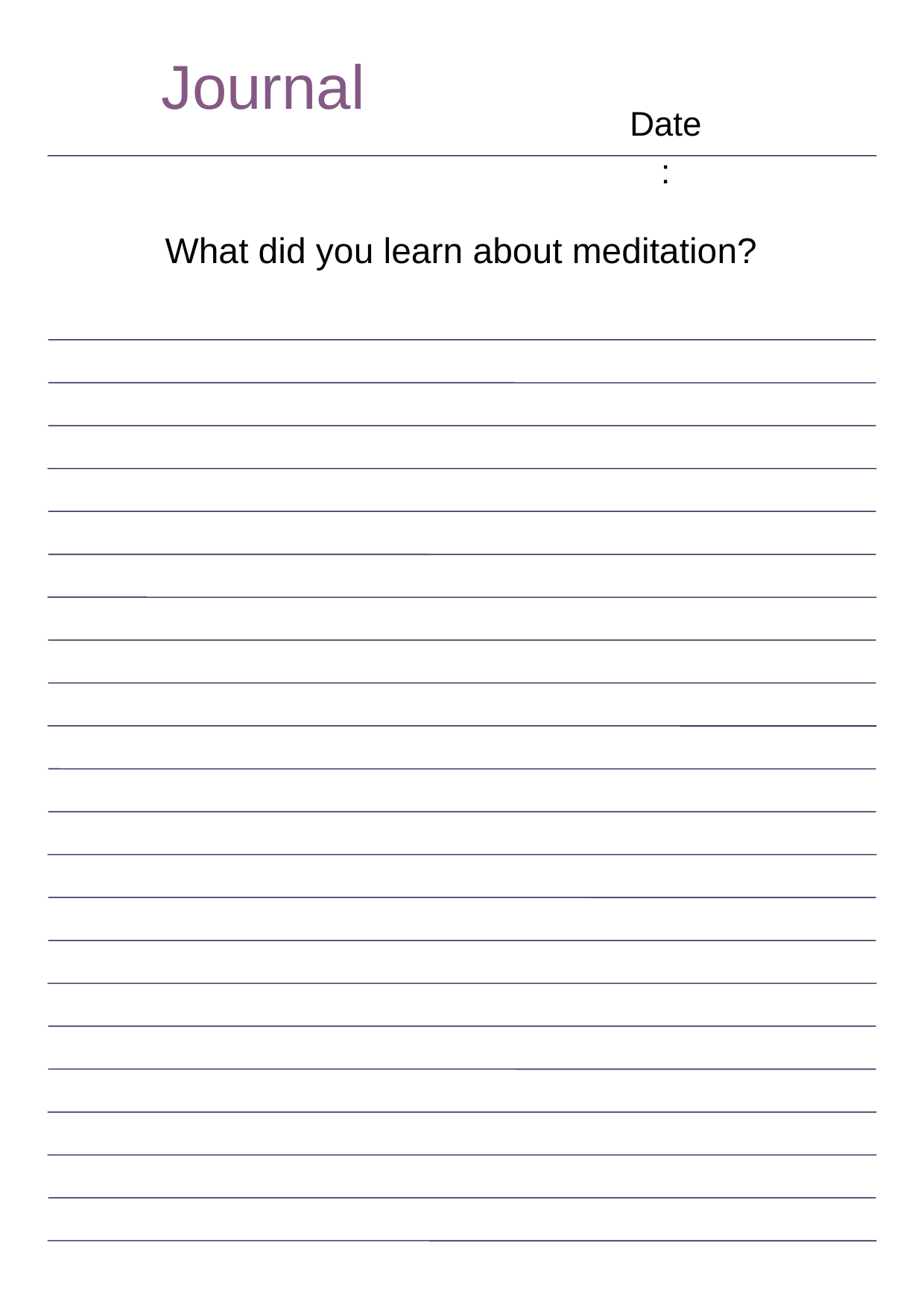

Journal
Date:

What did you learn about meditation?